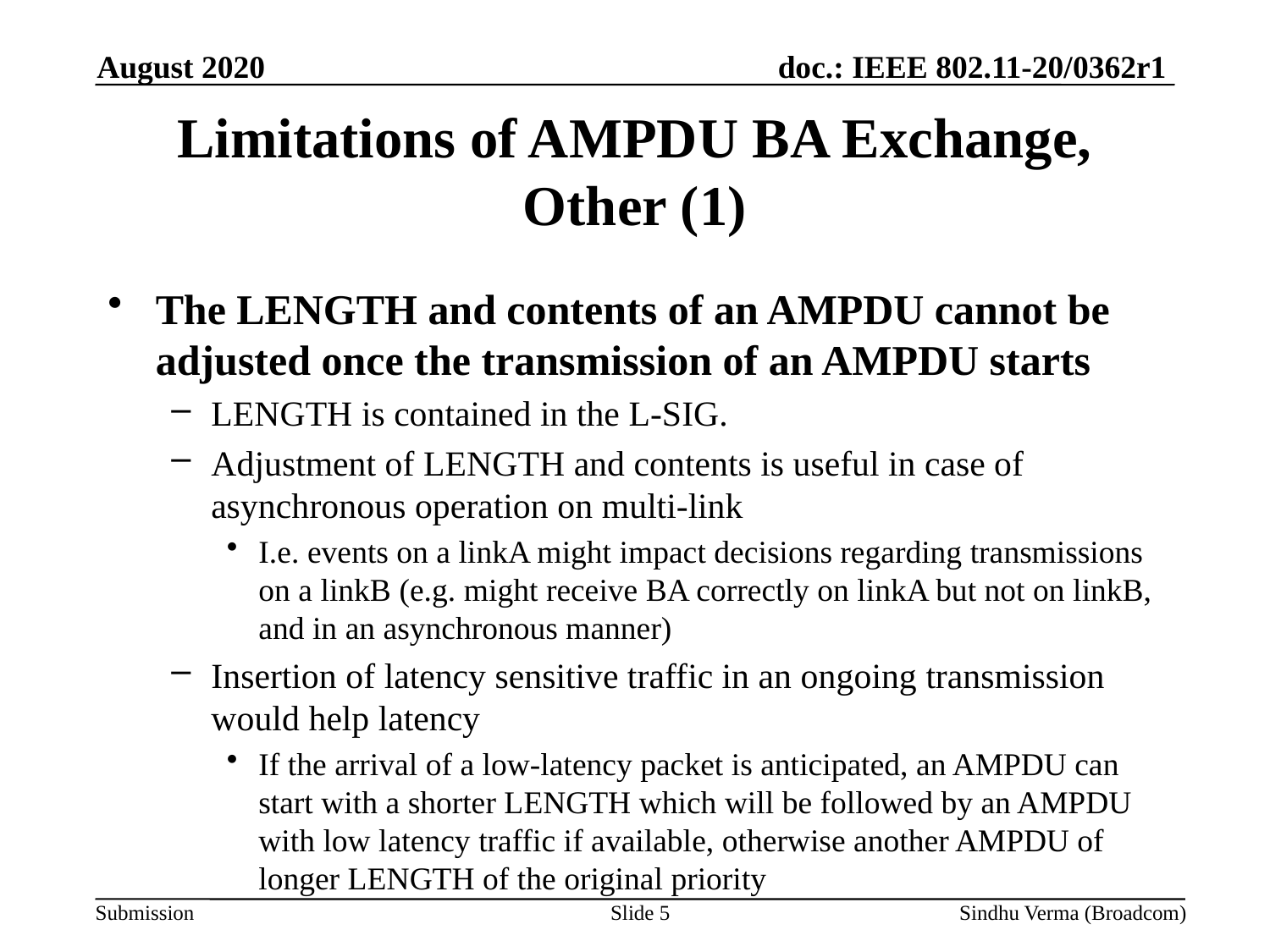

August 2020
# Limitations of AMPDU BA Exchange, Other (1)
The LENGTH and contents of an AMPDU cannot be adjusted once the transmission of an AMPDU starts
LENGTH is contained in the L-SIG.
Adjustment of LENGTH and contents is useful in case of asynchronous operation on multi-link
I.e. events on a linkA might impact decisions regarding transmissions on a linkB (e.g. might receive BA correctly on linkA but not on linkB, and in an asynchronous manner)
Insertion of latency sensitive traffic in an ongoing transmission would help latency
If the arrival of a low-latency packet is anticipated, an AMPDU can start with a shorter LENGTH which will be followed by an AMPDU with low latency traffic if available, otherwise another AMPDU of longer LENGTH of the original priority

Slide 5
Sindhu Verma (Broadcom)